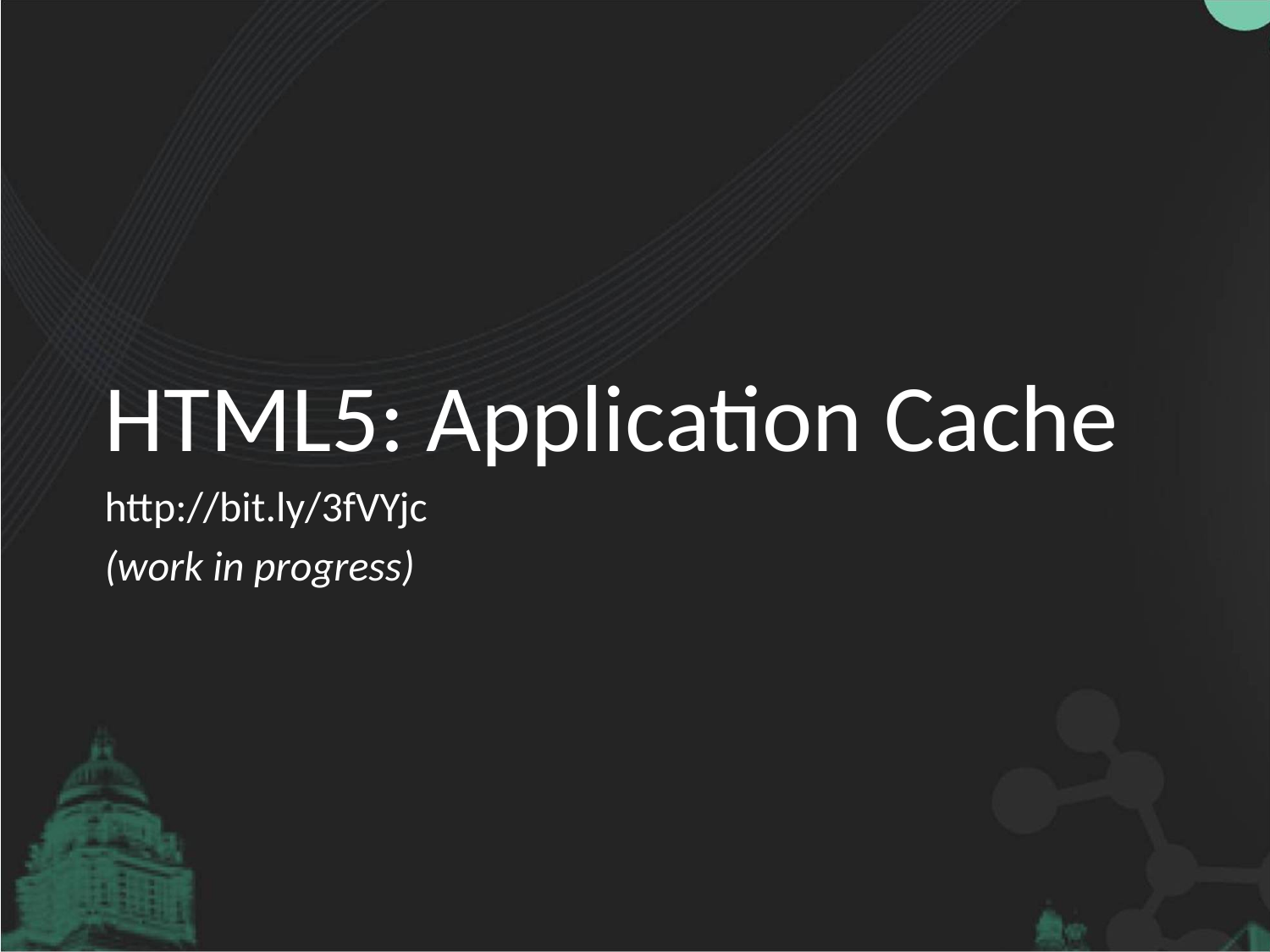

#
HTML5: Application Cache
http://bit.ly/3fVYjc
(work in progress)